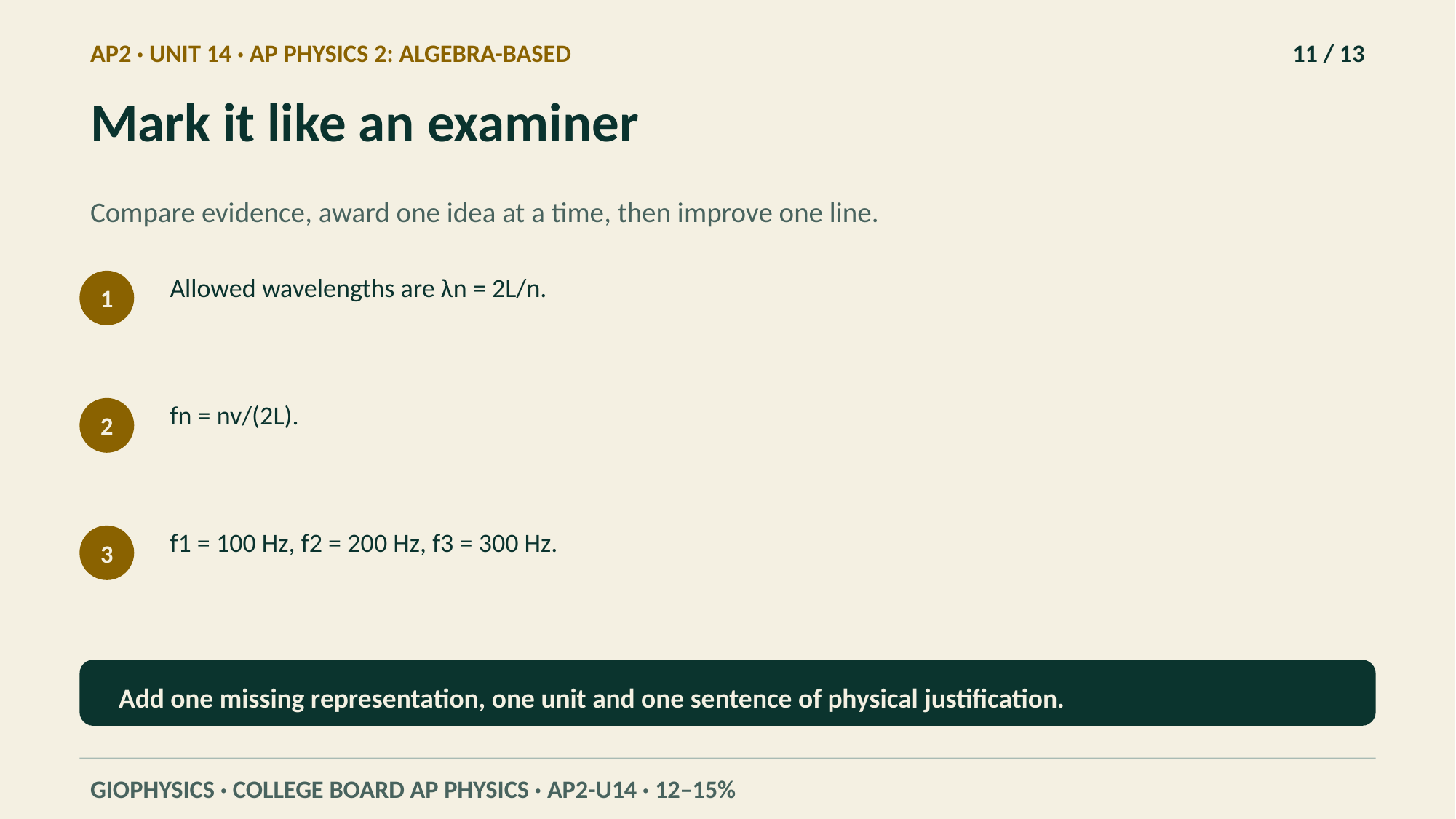

AP2 · UNIT 14 · AP PHYSICS 2: ALGEBRA-BASED
11 / 13
Mark it like an examiner
Compare evidence, award one idea at a time, then improve one line.
Allowed wavelengths are λn = 2L/n.

1
fn = nv/(2L).

2
f1 = 100 Hz, f2 = 200 Hz, f3 = 300 Hz.

3

Add one missing representation, one unit and one sentence of physical justification.

GIOPHYSICS · COLLEGE BOARD AP PHYSICS · AP2-U14 · 12–15%